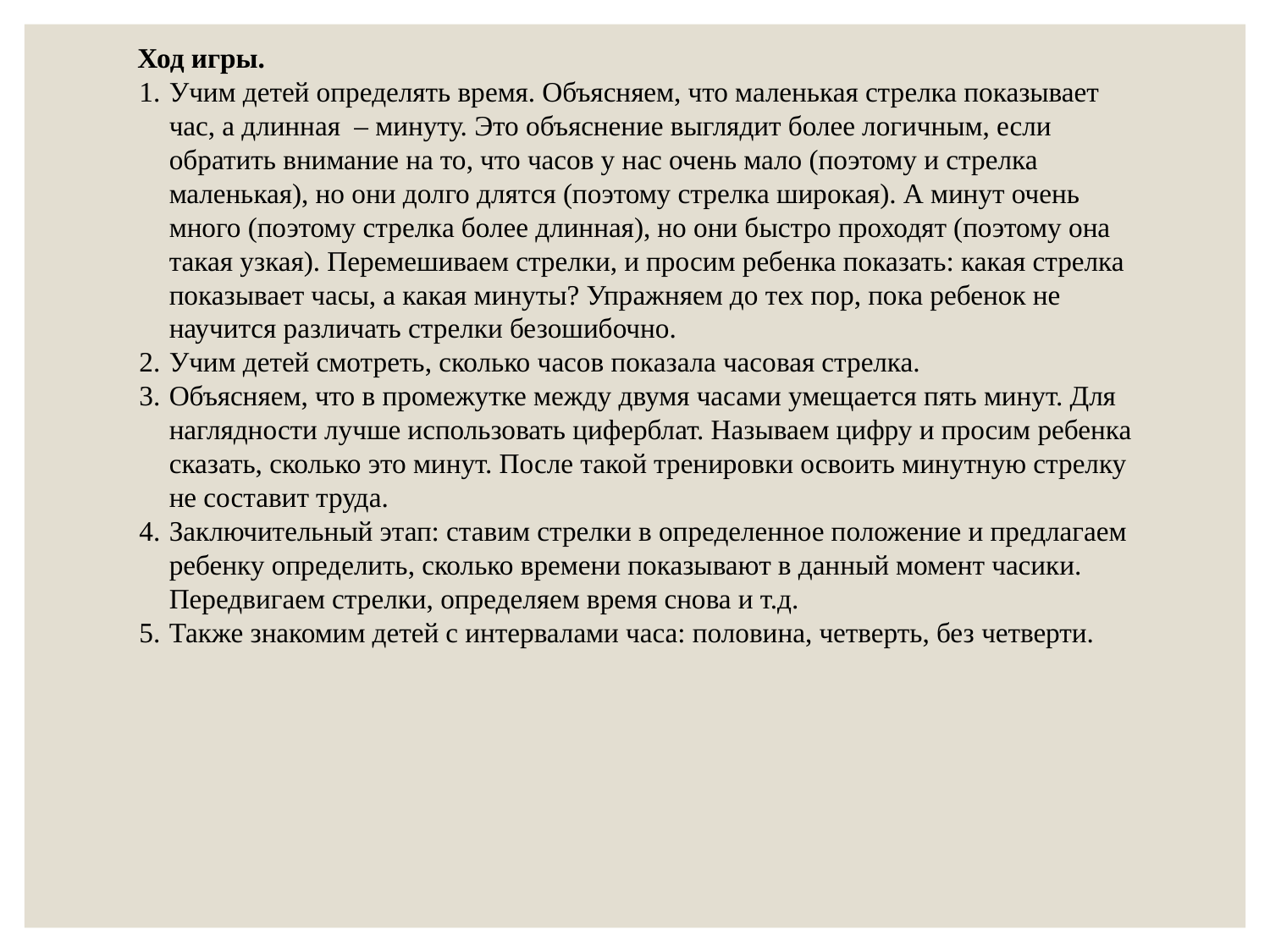

Ход игры.
Учим детей определять время. Объясняем, что маленькая стрелка показывает час, а длинная  – минуту. Это объяснение выглядит более логичным, если обратить внимание на то, что часов у нас очень мало (поэтому и стрелка маленькая), но они долго длятся (поэтому стрелка широкая). А минут очень много (поэтому стрелка более длинная), но они быстро проходят (поэтому она такая узкая). Перемешиваем стрелки, и просим ребенка показать: какая стрелка показывает часы, а какая минуты? Упражняем до тех пор, пока ребенок не научится различать стрелки безошибочно.
Учим детей смотреть, сколько часов показала часовая стрелка.
Объясняем, что в промежутке между двумя часами умещается пять минут. Для наглядности лучше использовать циферблат. Называем цифру и просим ребенка сказать, сколько это минут. После такой тренировки освоить минутную стрелку не составит труда.
Заключительный этап: ставим стрелки в определенное положение и предлагаем ребенку определить, сколько времени показывают в данный момент часики. Передвигаем стрелки, определяем время снова и т.д.
Также знакомим детей с интервалами часа: половина, четверть, без четверти.